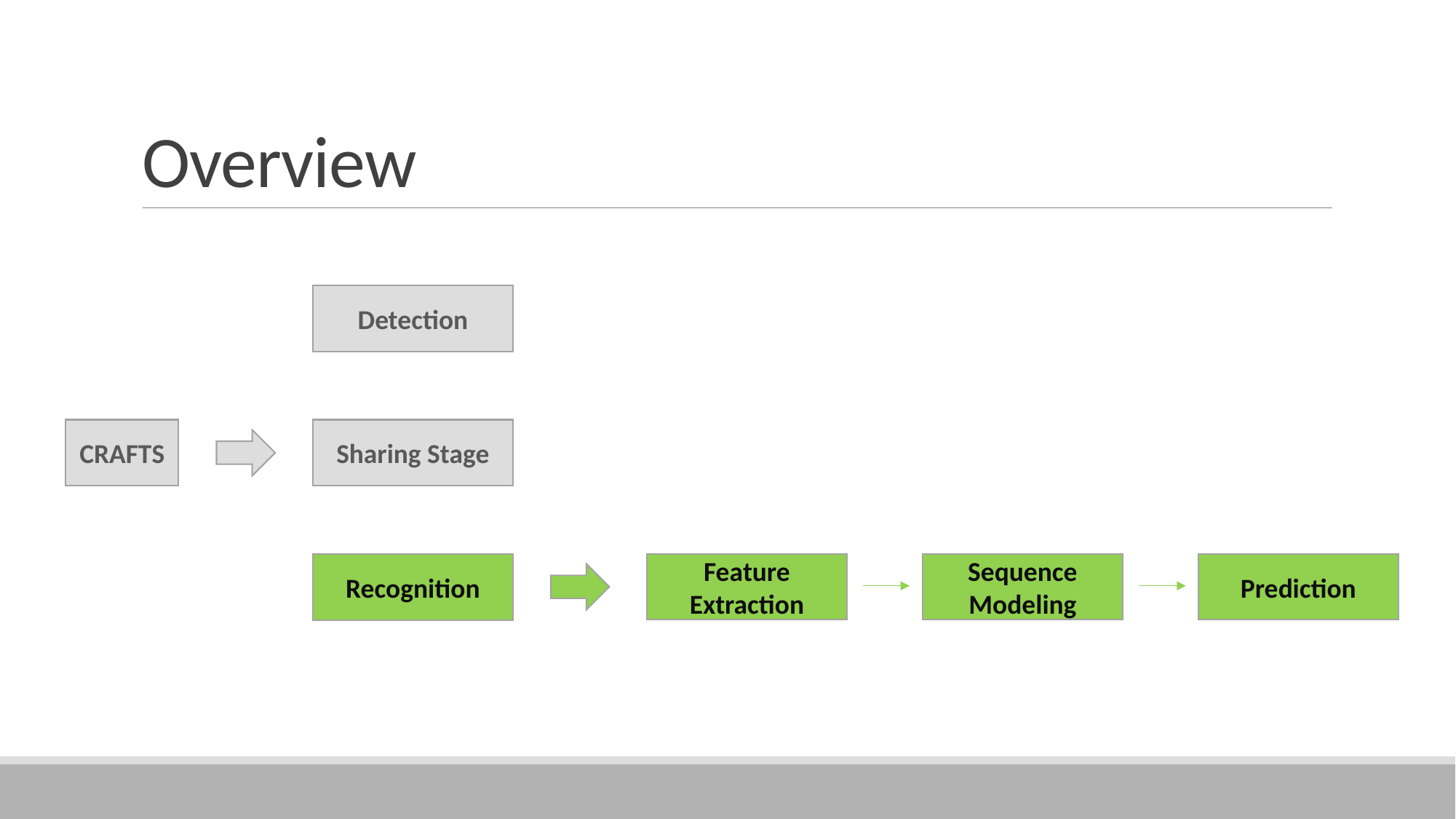

# Overview
Detection
CRAFTS
Sharing Stage

Sequence Modeling
Feature Extraction
Prediction
Recognition